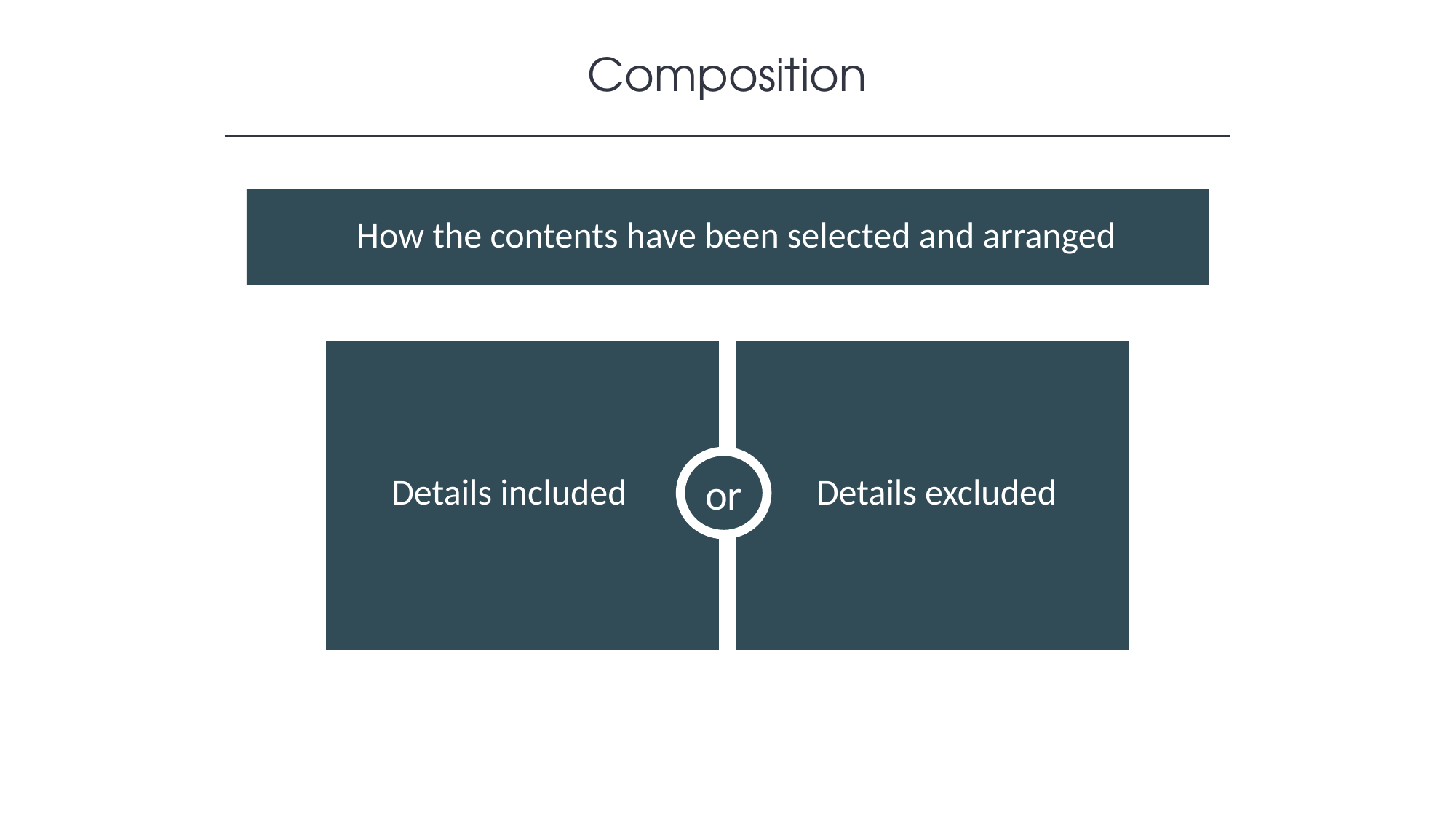

Composition

How the contents have been selected and arranged

or
Details included
Details excluded